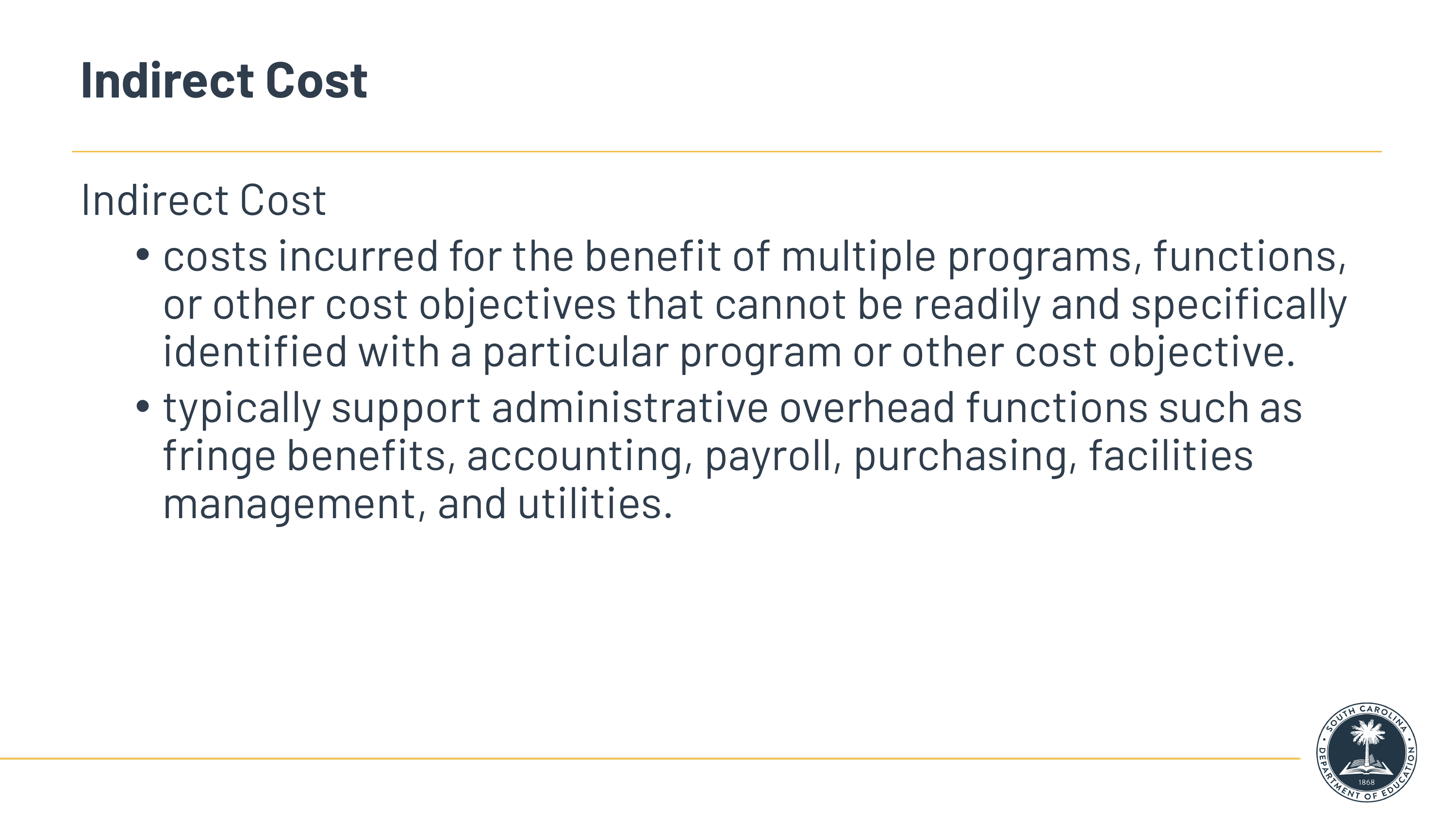

# Indirect Cost
Indirect Cost
costs incurred for the benefit of multiple programs, functions, or other cost objectives that cannot be readily and specifically identified with a particular program or other cost objective.
typically support administrative overhead functions such as fringe benefits, accounting, payroll, purchasing, facilities management, and utilities.